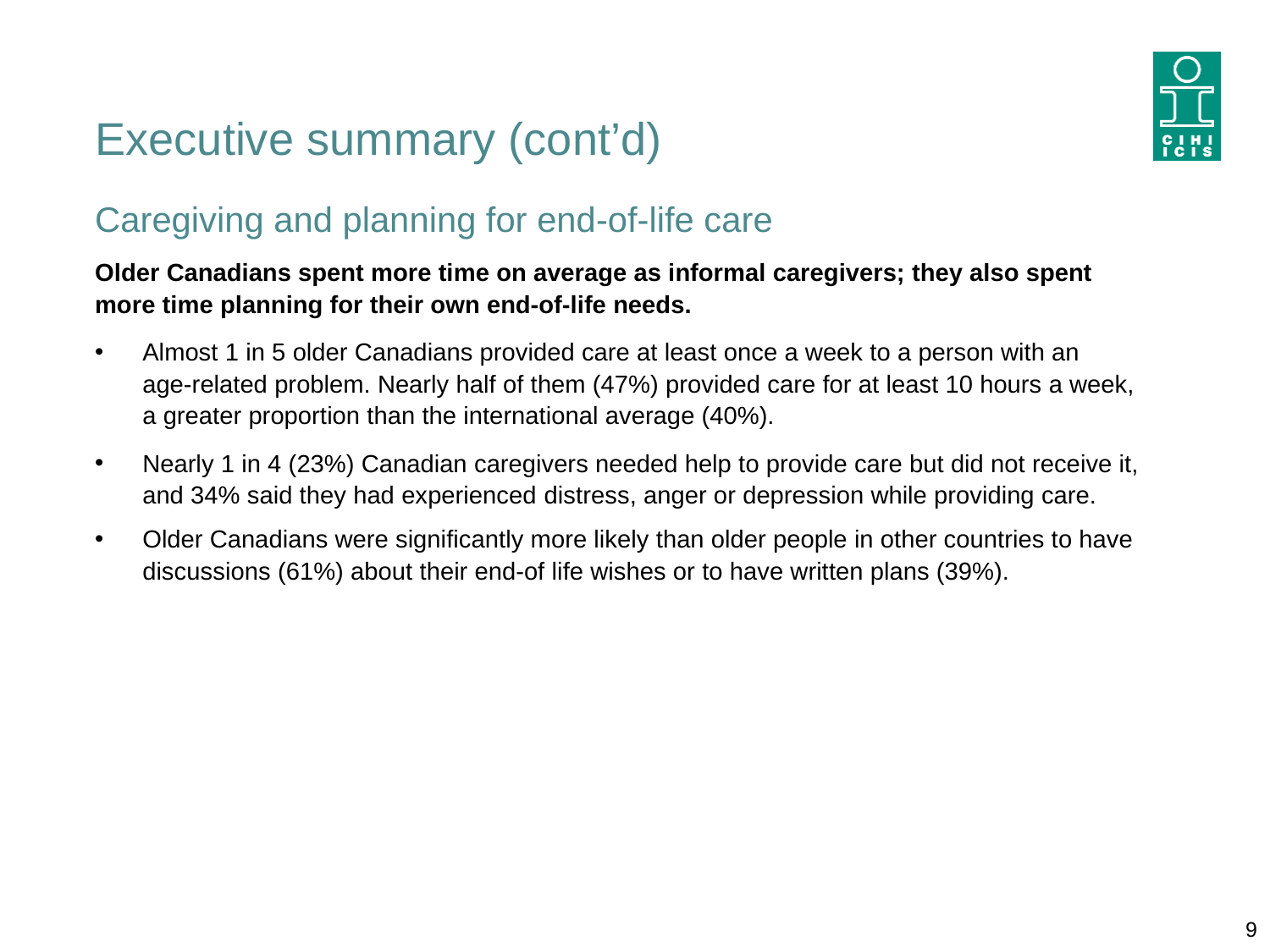

# Executive summary (cont’d)
Caregiving and planning for end-of-life care
Older Canadians spent more time on average as informal caregivers; they also spent
more time planning for their own end-of-life needs.
Almost 1 in 5 older Canadians provided care at least once a week to a person with an
age-related problem. Nearly half of them (47%) provided care for at least 10 hours a week,
a greater proportion than the international average (40%).
Nearly 1 in 4 (23%) Canadian caregivers needed help to provide care but did not receive it,
and 34% said they had experienced distress, anger or depression while providing care.
Older Canadians were significantly more likely than older people in other countries to have discussions (61%) about their end-of life wishes or to have written plans (39%).
9